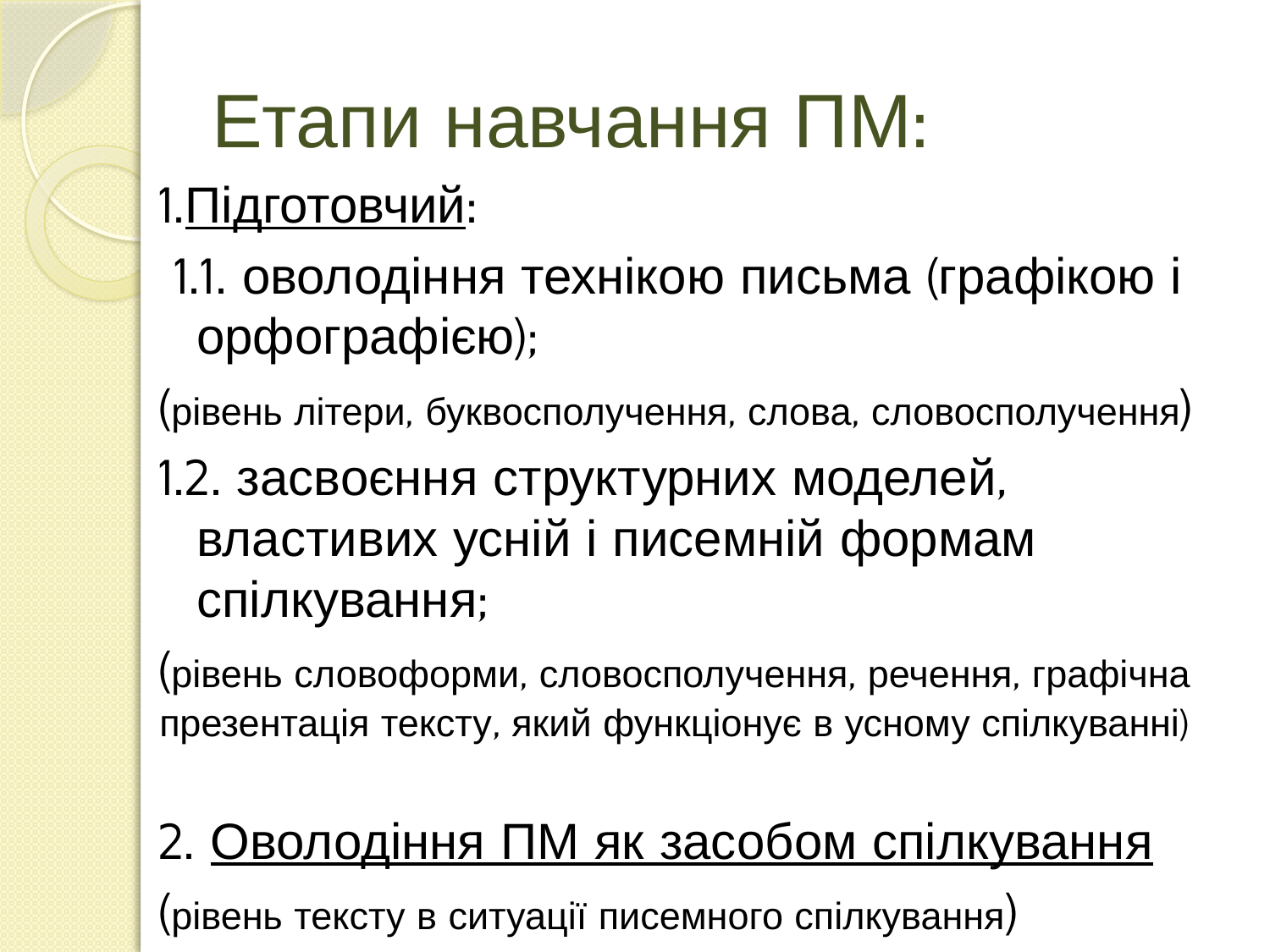

# Етапи навчання ПМ:
1.Підготовчий:
 1.1. оволодіння технікою письма (графікою і орфографією);
(рівень літери, буквосполучення, слова, словосполучення)
1.2. засвоєння структурних моделей, властивих усній і писемній формам спілкування;
(рівень словоформи, словосполучення, речення, графічна презентація тексту, який функціонує в усному спілкуванні)

2. Оволодіння ПМ як засобом спілкування
(рівень тексту в ситуації писемного спілкування)